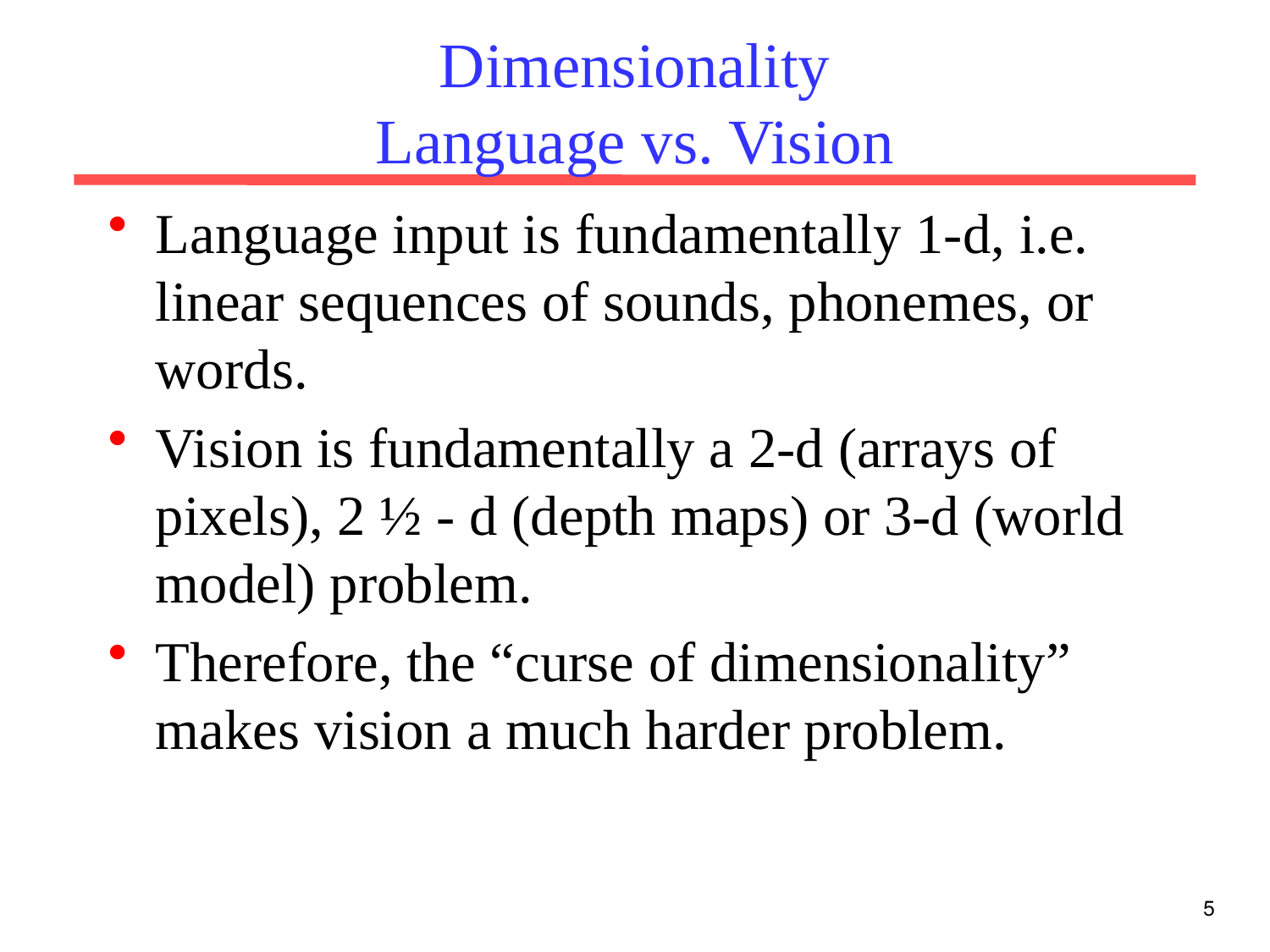

# Dimensionality Language vs. Vision
Language input is fundamentally 1-d, i.e. linear sequences of sounds, phonemes, or words.
Vision is fundamentally a 2-d (arrays of pixels), 2 ½ - d (depth maps) or 3-d (world model) problem.
Therefore, the “curse of dimensionality” makes vision a much harder problem.
5